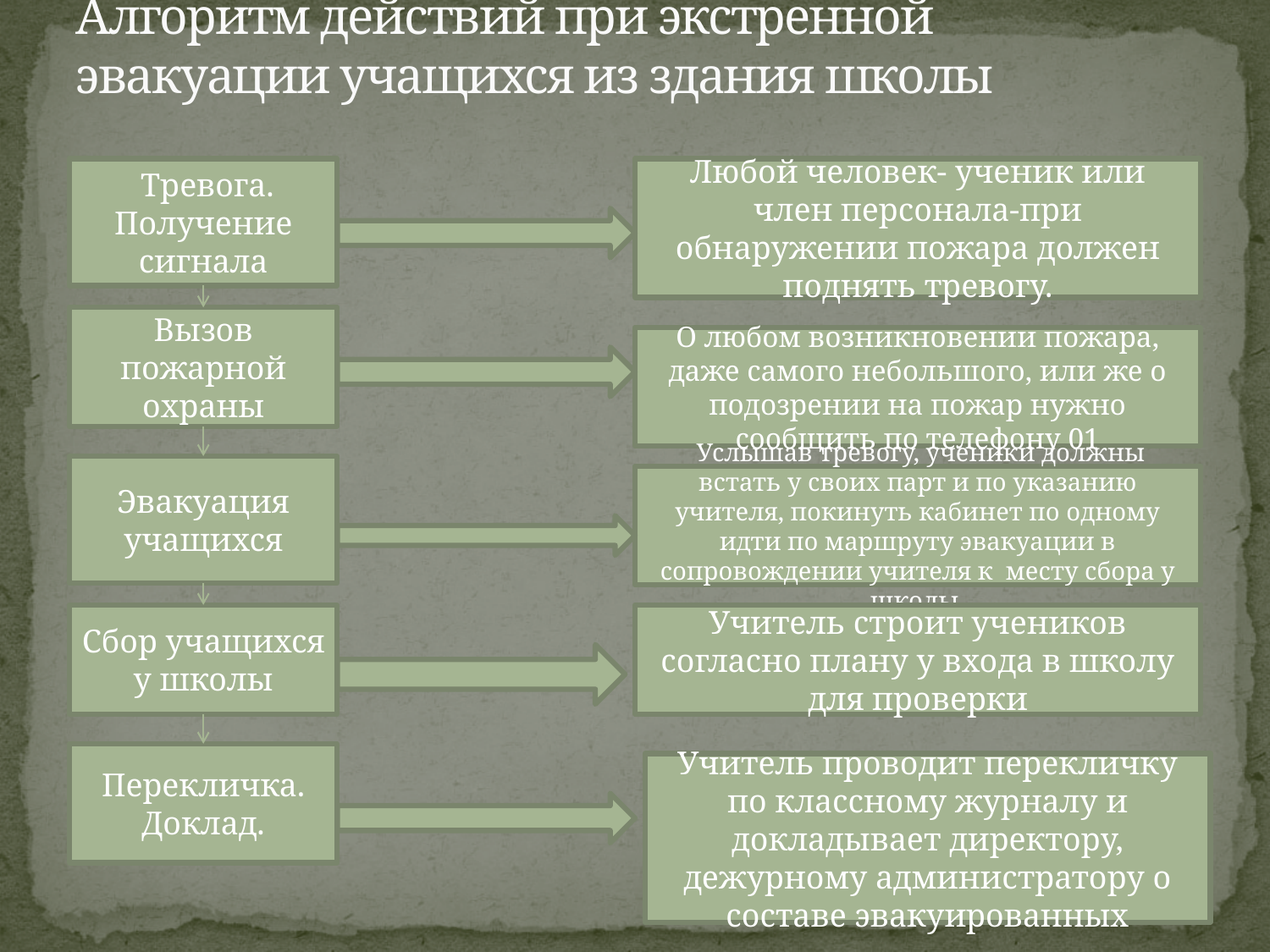

# Алгоритм действий при экстренной эвакуации учащихся из здания школы
 Тревога. Получение сигнала
Любой человек- ученик или член персонала-при обнаружении пожара должен поднять тревогу.

Вызов пожарной охраны
О любом возникновении пожара, даже самого небольшого, или же о подозрении на пожар нужно сообщить по телефону 01

Эвакуация учащихся
 Услышав тревогу, ученики должны встать у своих парт и по указанию учителя, покинуть кабинет по одному идти по маршруту эвакуации в сопровождении учителя к  месту сбора у школы.

Сбор учащихся у школы
Учитель строит учеников согласно плану у входа в школу для проверки

Перекличка. Доклад.
Учитель проводит перекличку по классному журналу и докладывает директору, дежурному администратору о составе эвакуированных